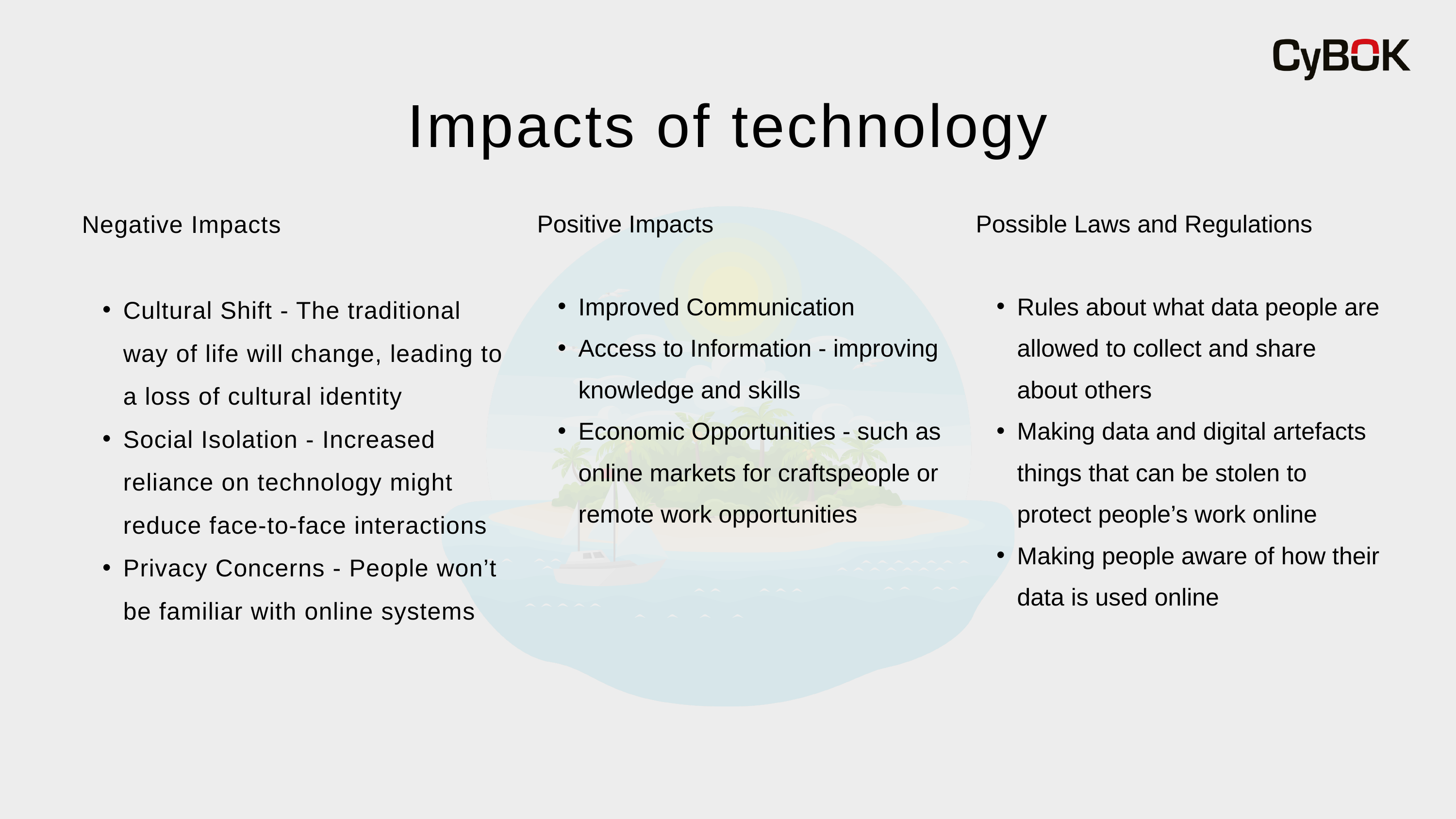

Impacts of technology
Negative Impacts

Cultural Shift - The traditional way of life will change, leading to a loss of cultural identity
Social Isolation - Increased reliance on technology might reduce face-to-face interactions
Privacy Concerns - People won’t be familiar with online systems
Positive Impacts

Improved Communication
Access to Information - improving knowledge and skills
Economic Opportunities - such as online markets for craftspeople or remote work opportunities
Possible Laws and Regulations

Rules about what data people are allowed to collect and share about others
Making data and digital artefacts things that can be stolen to protect people’s work online
Making people aware of how their data is used online